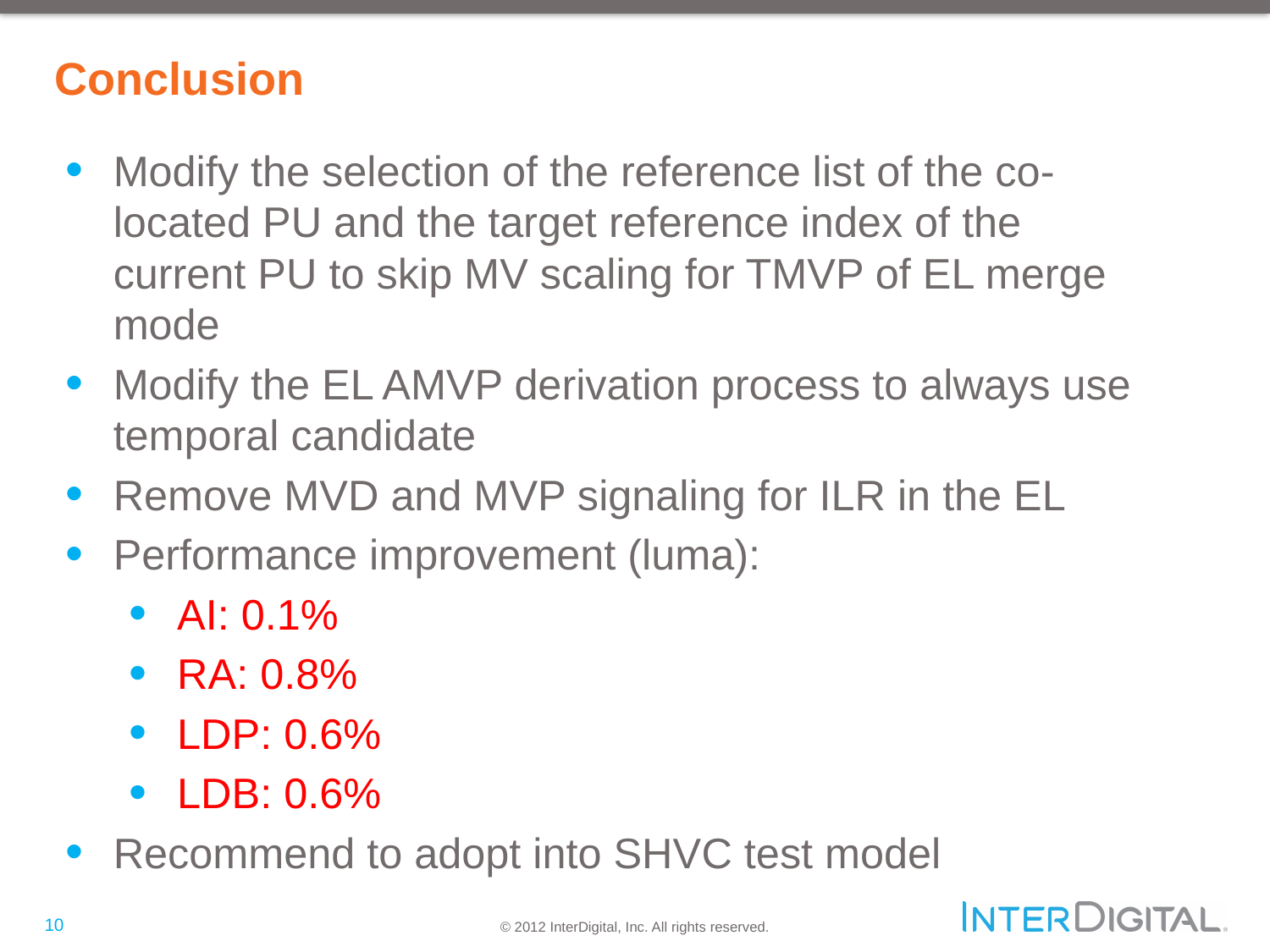

# Conclusion
Modify the selection of the reference list of the co-located PU and the target reference index of the current PU to skip MV scaling for TMVP of EL merge mode
Modify the EL AMVP derivation process to always use temporal candidate
Remove MVD and MVP signaling for ILR in the EL
Performance improvement (luma):
AI: 0.1%
RA: 0.8%
LDP: 0.6%
LDB: 0.6%
Recommend to adopt into SHVC test model